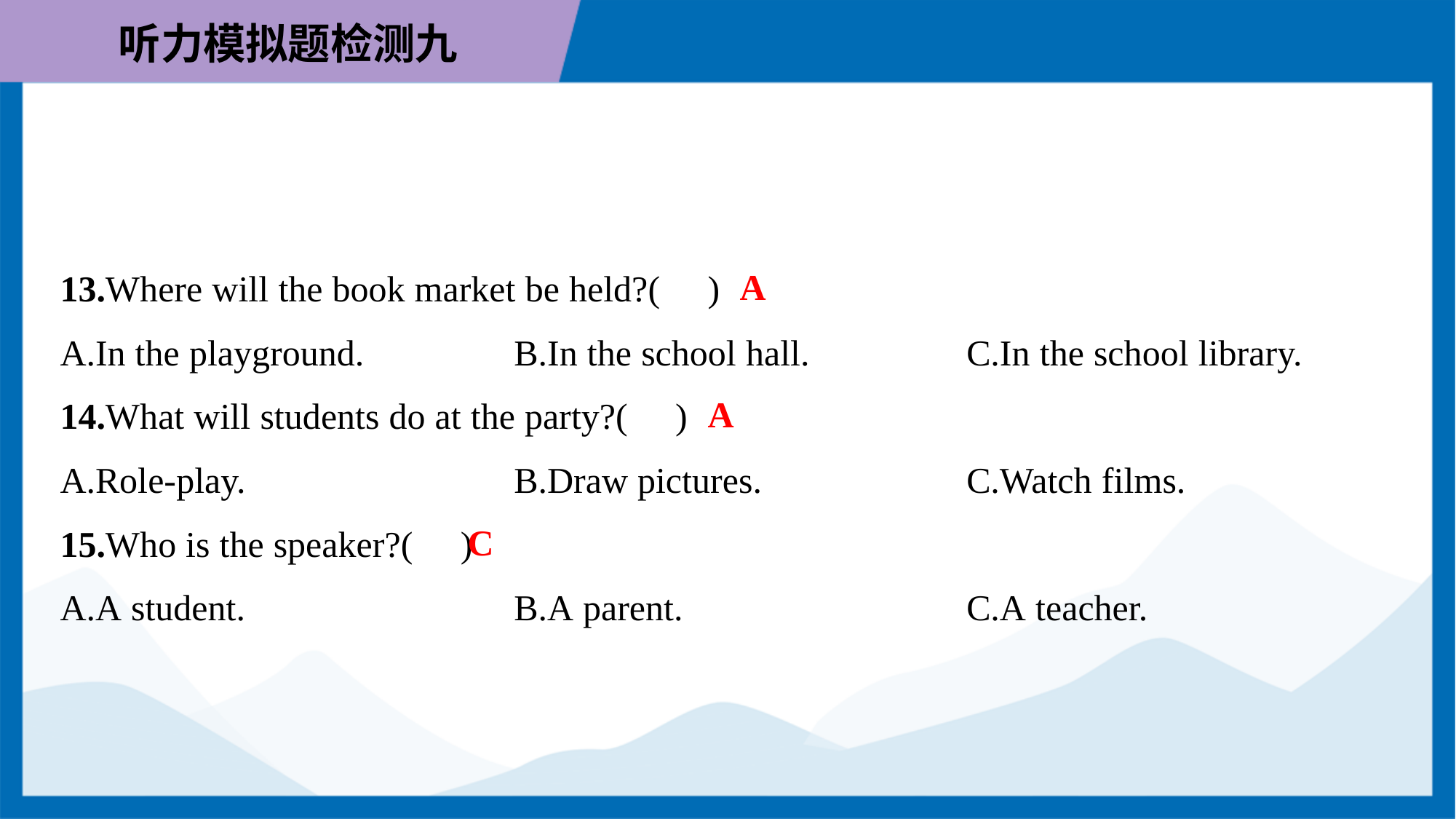

A
13.Where will the book market be held?(     )
A.In the playground.	B.In the school hall.	C.In the school library.
A
14.What will students do at the party?(     )
A.Role-play.	B.Draw pictures.	C.Watch films.
C
15.Who is the speaker?(     )
A.A student.	B.A parent.	C.A teacher.